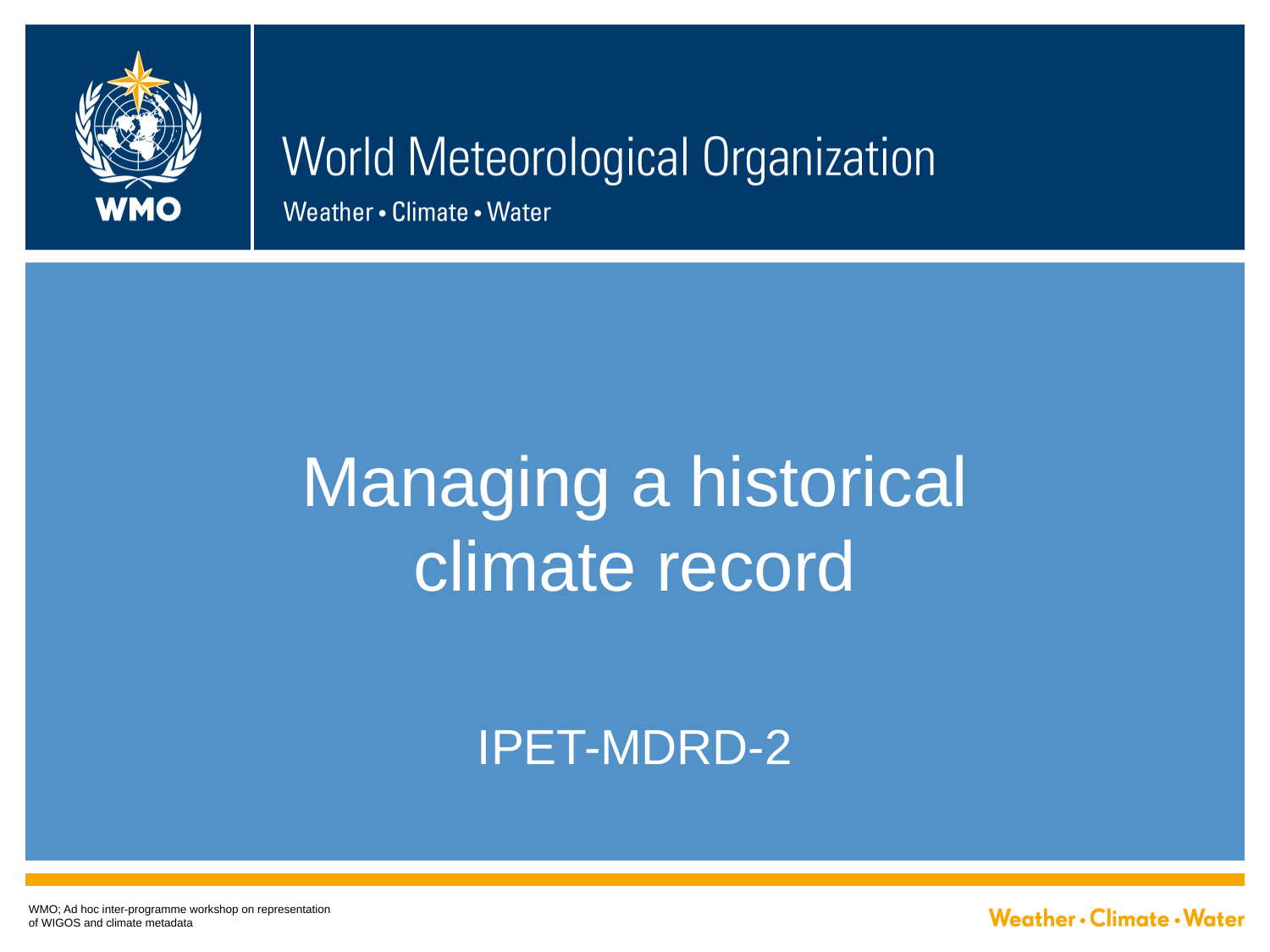

# Managing a historical climate record
IPET-MDRD-2
WMO; Ad hoc inter-programme workshop on representation of WIGOS and climate metadata